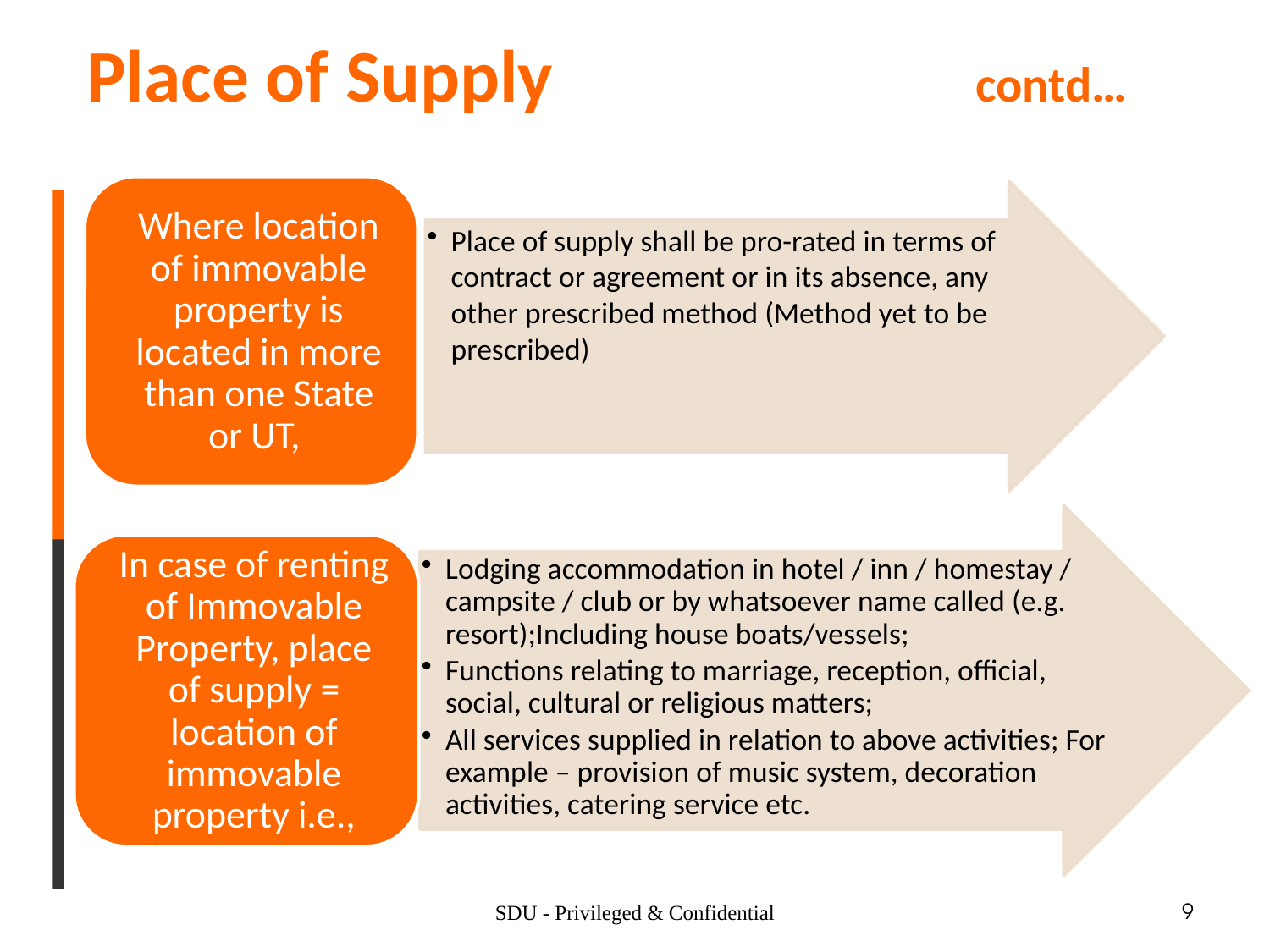

Place of Supply				contd…
Place of supply shall be pro-rated in terms of contract or agreement or in its absence, any other prescribed method (Method yet to be prescribed)
Where location of immovable property is located in more than one State or UT,
Lodging accommodation in hotel / inn / homestay / campsite / club or by whatsoever name called (e.g. resort);Including house boats/vessels;
Functions relating to marriage, reception, official, social, cultural or religious matters;
All services supplied in relation to above activities; For example – provision of music system, decoration activities, catering service etc.
In case of renting of Immovable Property, place of supply = location of immovable property i.e.,
9
SDU - Privileged & Confidential